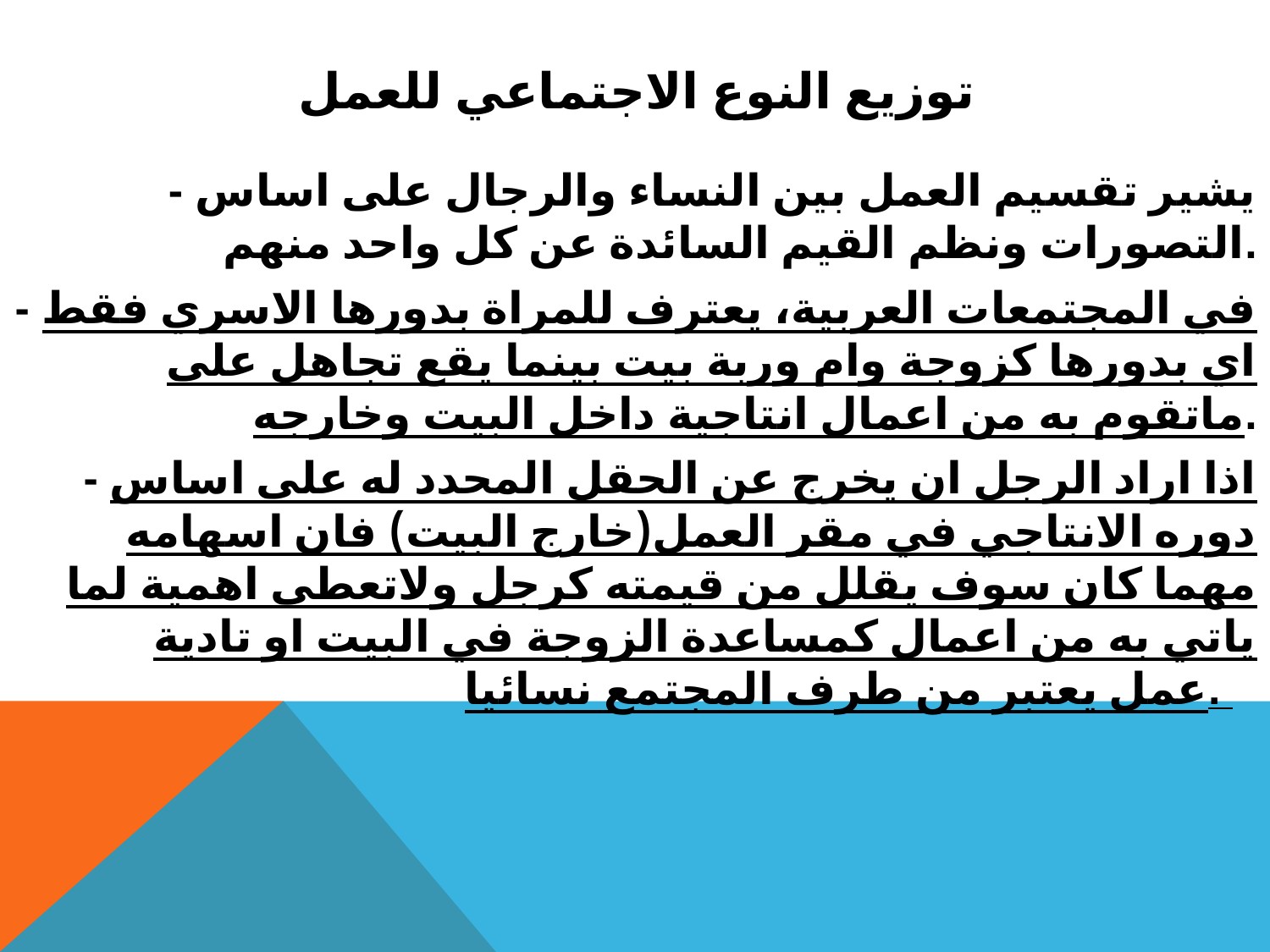

# توزيع النوع الاجتماعي للعمل
- يشير تقسيم العمل بين النساء والرجال على اساس التصورات ونظم القيم السائدة عن كل واحد منهم.
- في المجتمعات العربية، يعترف للمراة بدورها الاسري فقط اي بدورها كزوجة وام وربة بيت بينما يقع تجاهل على ماتقوم به من اعمال انتاجية داخل البيت وخارجه.
- اذا اراد الرجل ان يخرج عن الحقل المحدد له على اساس دوره الانتاجي في مقر العمل(خارج البيت) فان اسهامه مهما كان سوف يقلل من قيمته كرجل ولاتعطى اهمية لما ياتي به من اعمال كمساعدة الزوجة في البيت او تادية عمل يعتبر من طرف المجتمع نسائيا.